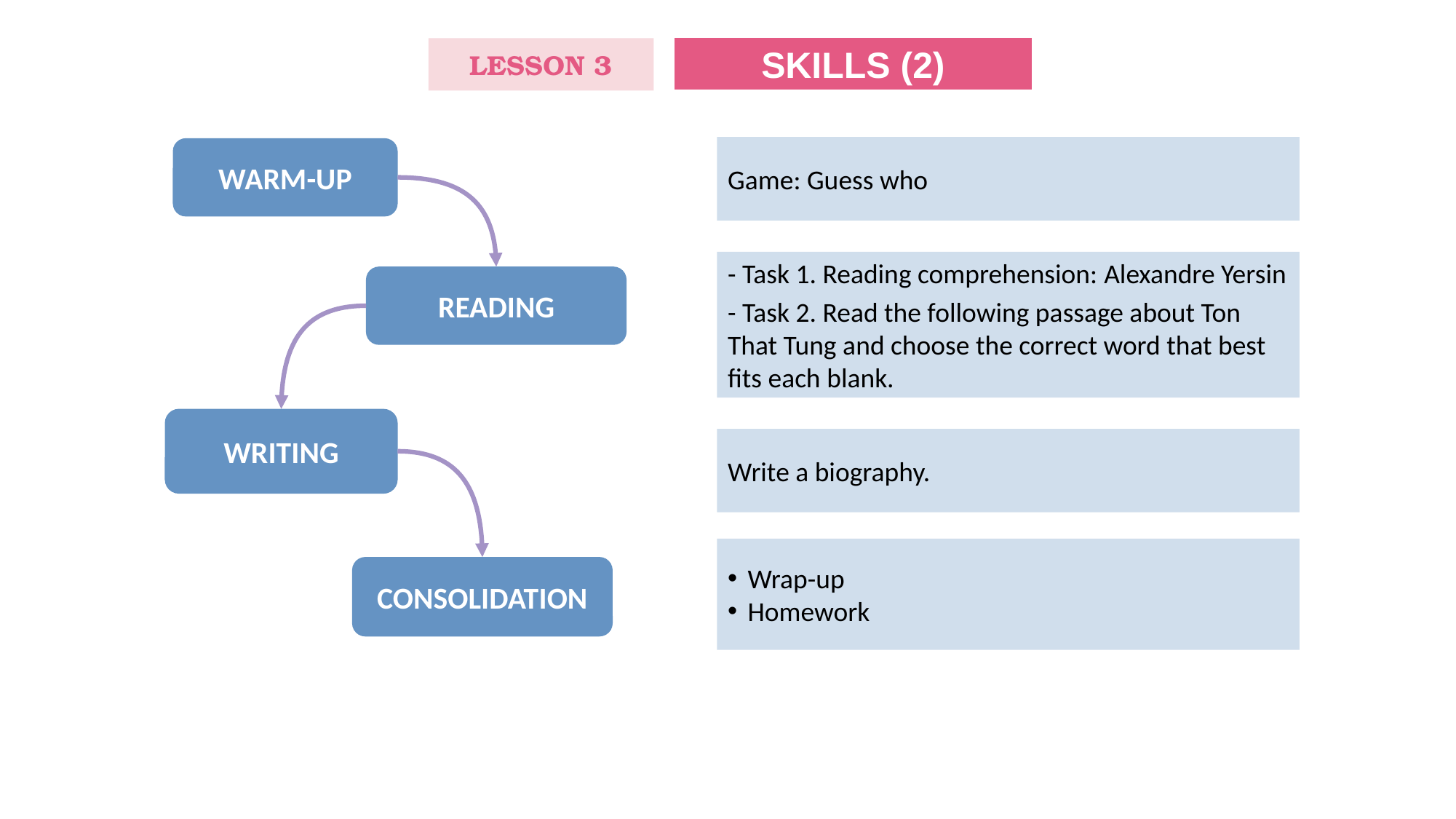

SKILLS (2)
LESSON 3
Game: Guess who
WARM-UP
- Task 1. Reading comprehension: Alexandre Yersin
- Task 2. Read the following passage about Ton That Tung and choose the correct word that best fits each blank.
READING
WRITING
Write a biography.
Wrap-up
Homework
CONSOLIDATION